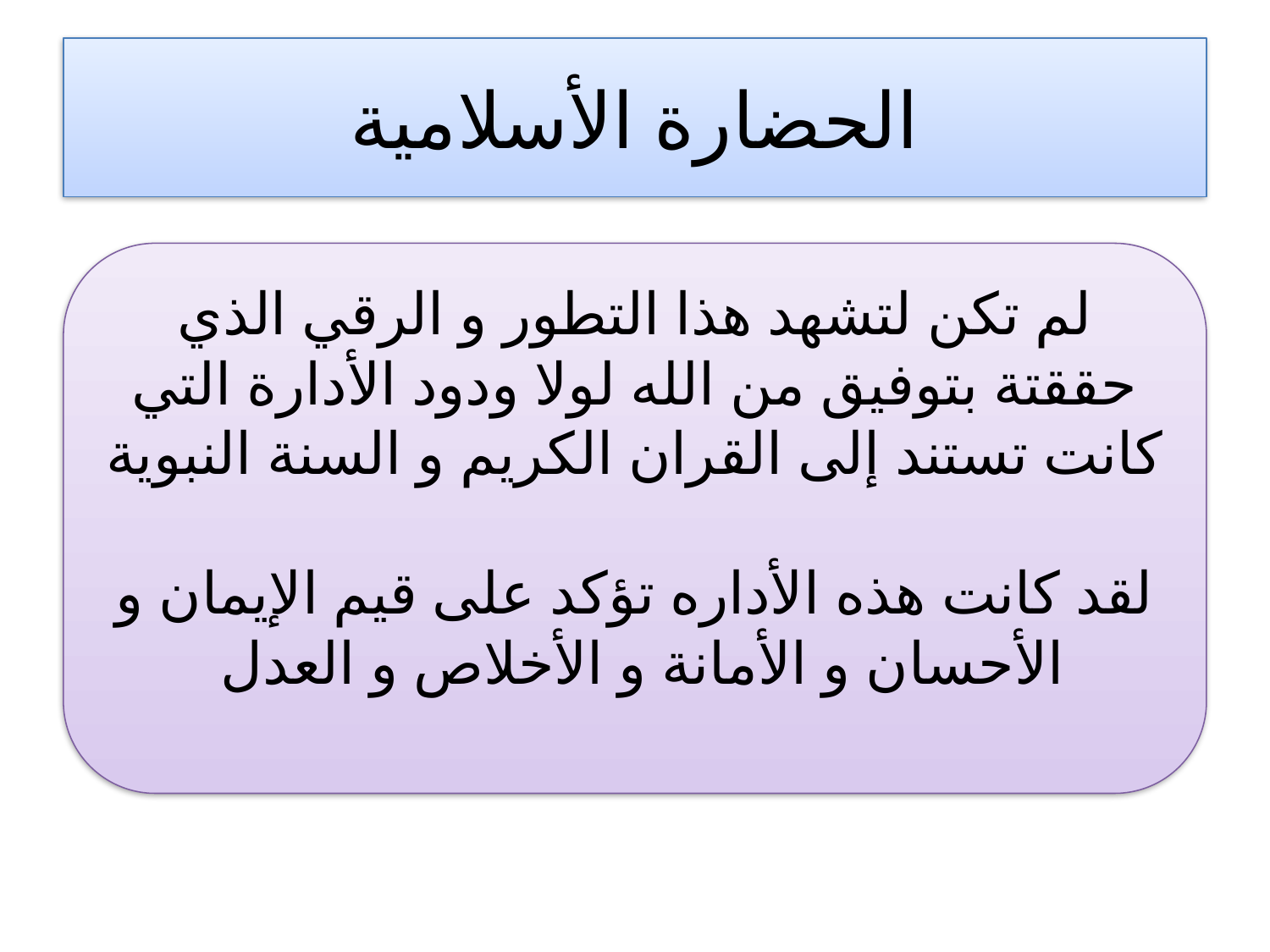

# الحضارة الأسلامية
لم تكن لتشهد هذا التطور و الرقي الذي حققتة بتوفيق من الله لولا ودود الأدارة التي كانت تستند إلى القران الكريم و السنة النبوية

لقد كانت هذه الأداره تؤكد على قيم الإيمان و الأحسان و الأمانة و الأخلاص و العدل